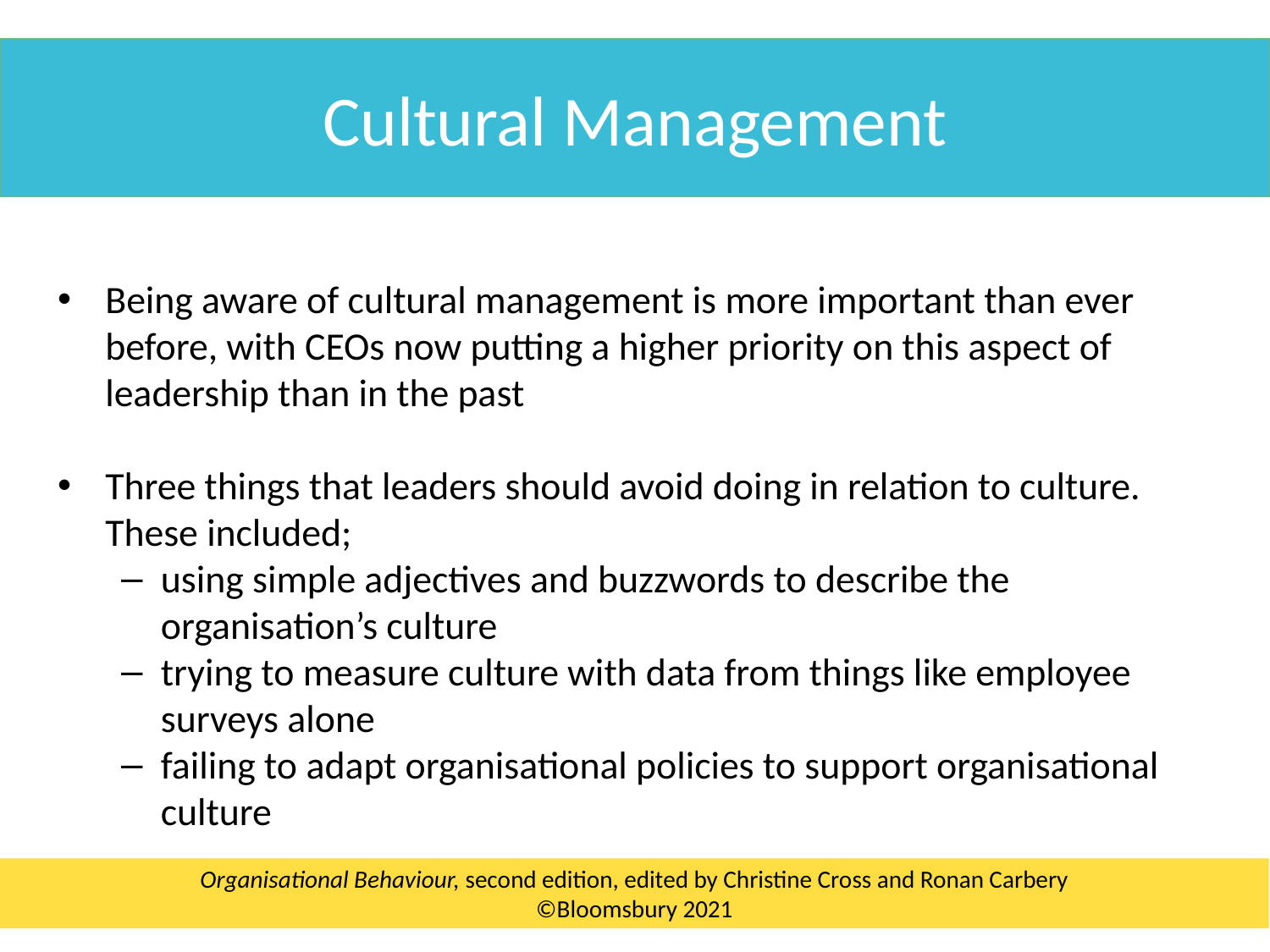

Cultural Management

Being aware of cultural management is more important than ever before, with CEOs now putting a higher priority on this aspect of leadership than in the past

Three things that leaders should avoid doing in relation to culture. These included;
using simple adjectives and buzzwords to describe the organisation’s culture
trying to measure culture with data from things like employee surveys alone
failing to adapt organisational policies to support organisational culture